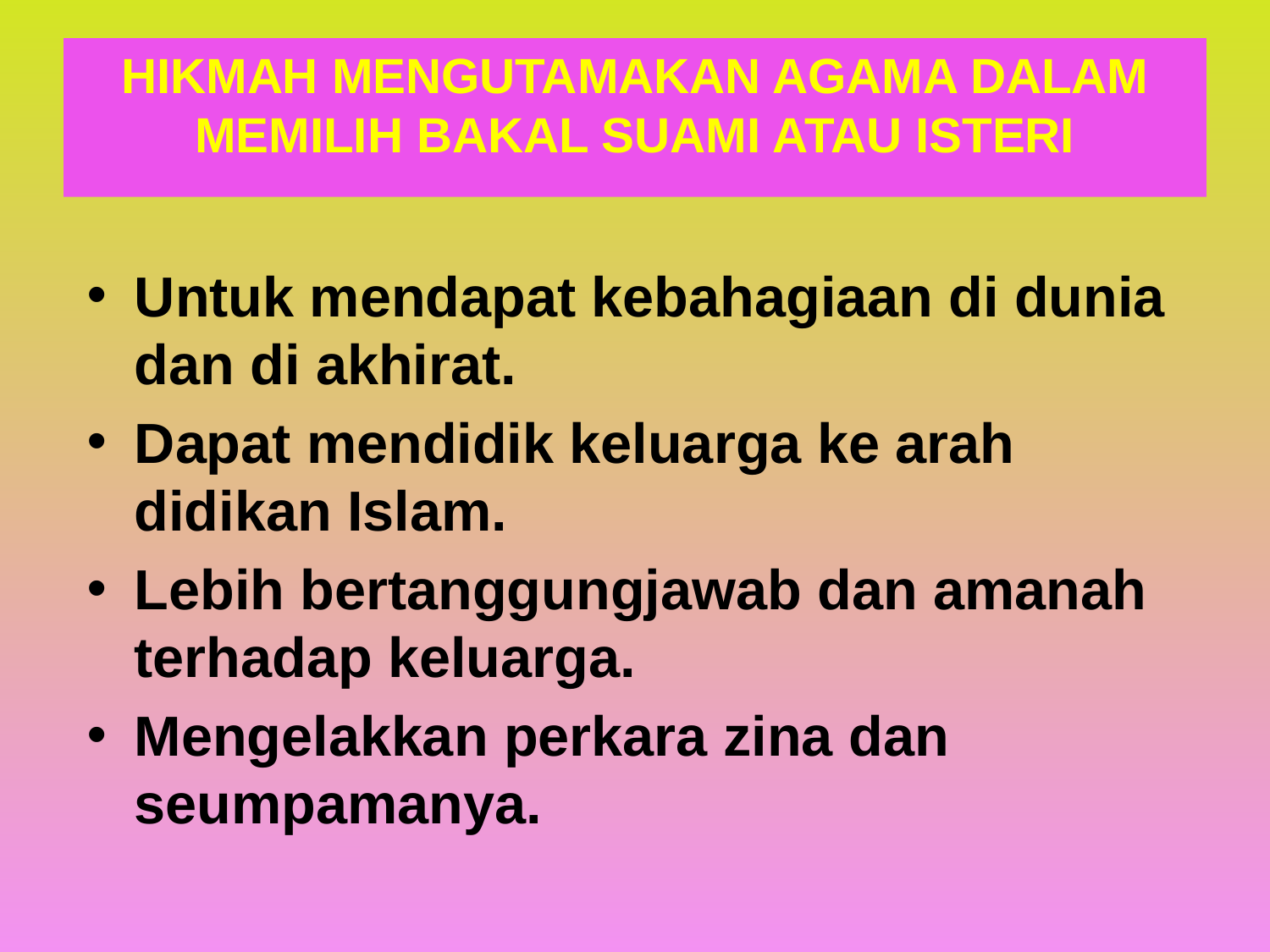

# HIKMAH MENGUTAMAKAN AGAMA DALAM MEMILIH BAKAL SUAMI ATAU ISTERI
Untuk mendapat kebahagiaan di dunia dan di akhirat.
Dapat mendidik keluarga ke arah didikan Islam.
Lebih bertanggungjawab dan amanah terhadap keluarga.
Mengelakkan perkara zina dan seumpamanya.